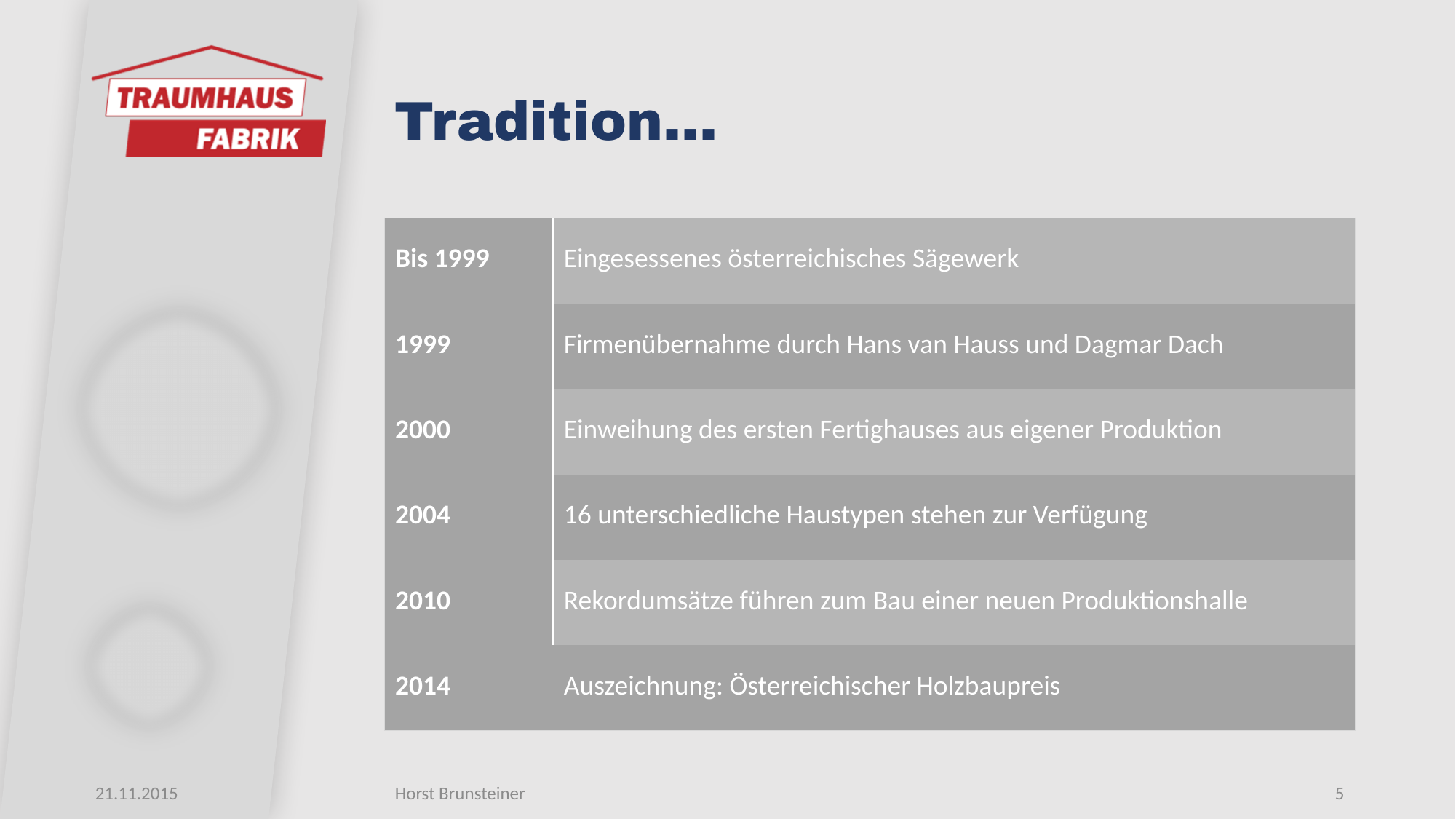

# Tradition…
| Bis 1999 | Eingesessenes österreichisches Sägewerk |
| --- | --- |
| 1999 | Firmenübernahme durch Hans van Hauss und Dagmar Dach |
| 2000 | Einweihung des ersten Fertighauses aus eigener Produktion |
| 2004 | 16 unterschiedliche Haustypen stehen zur Verfügung |
| 2010 | Rekordumsätze führen zum Bau einer neuen Produktionshalle |
| 2014 | Auszeichnung: Österreichischer Holzbaupreis |
21.11.2015
Horst Brunsteiner
5